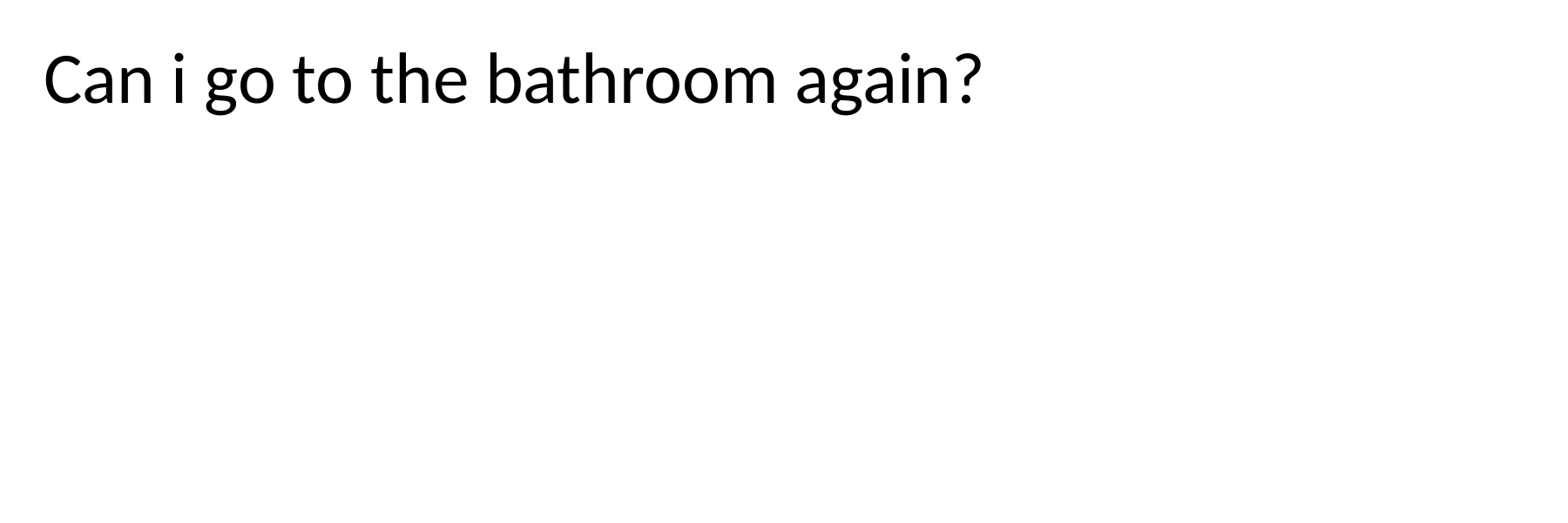

Can i go to the bathroom again?